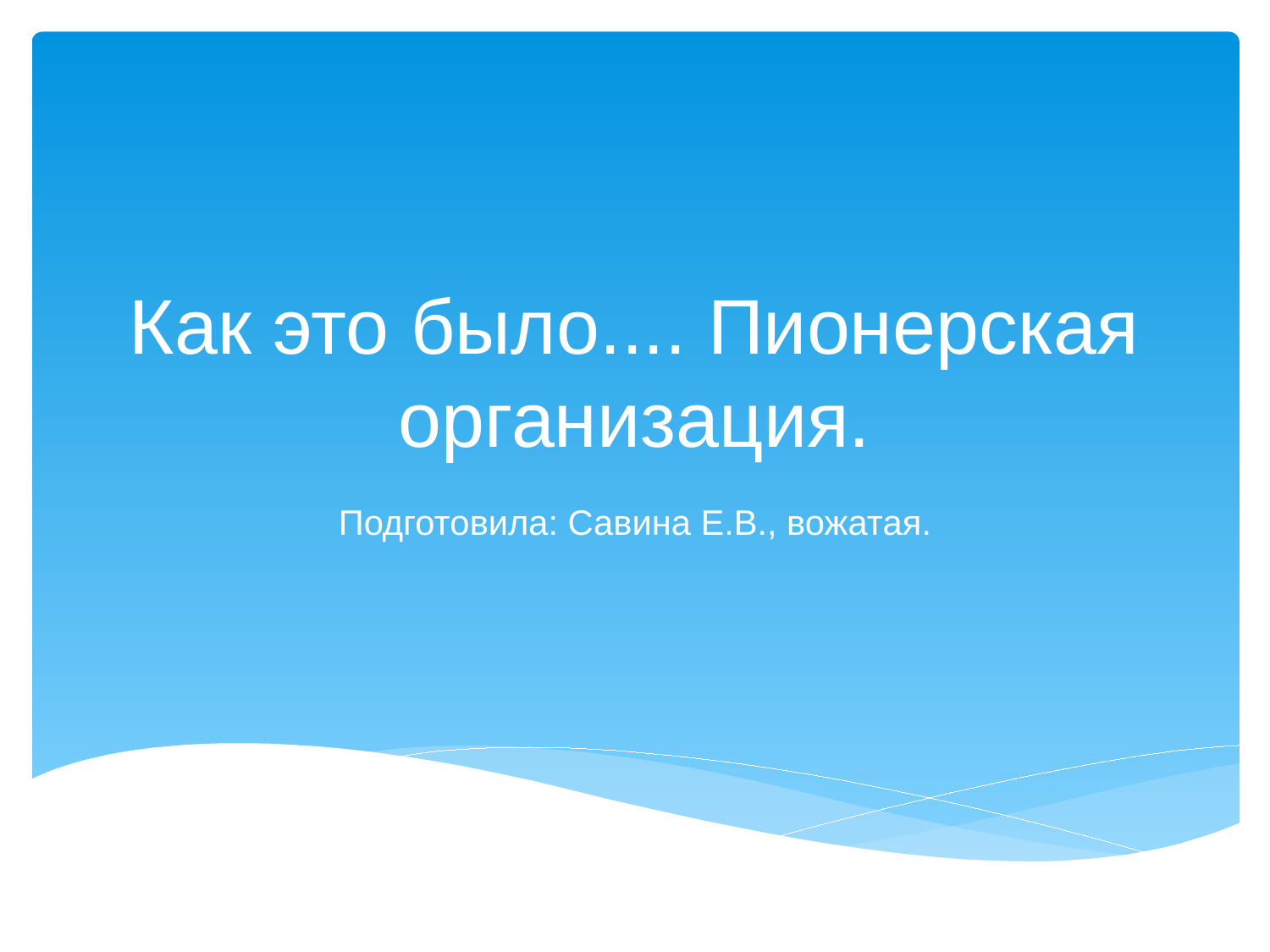

# Как это было.... Пионерская организация.
Подготовила: Савина Е.В., вожатая.